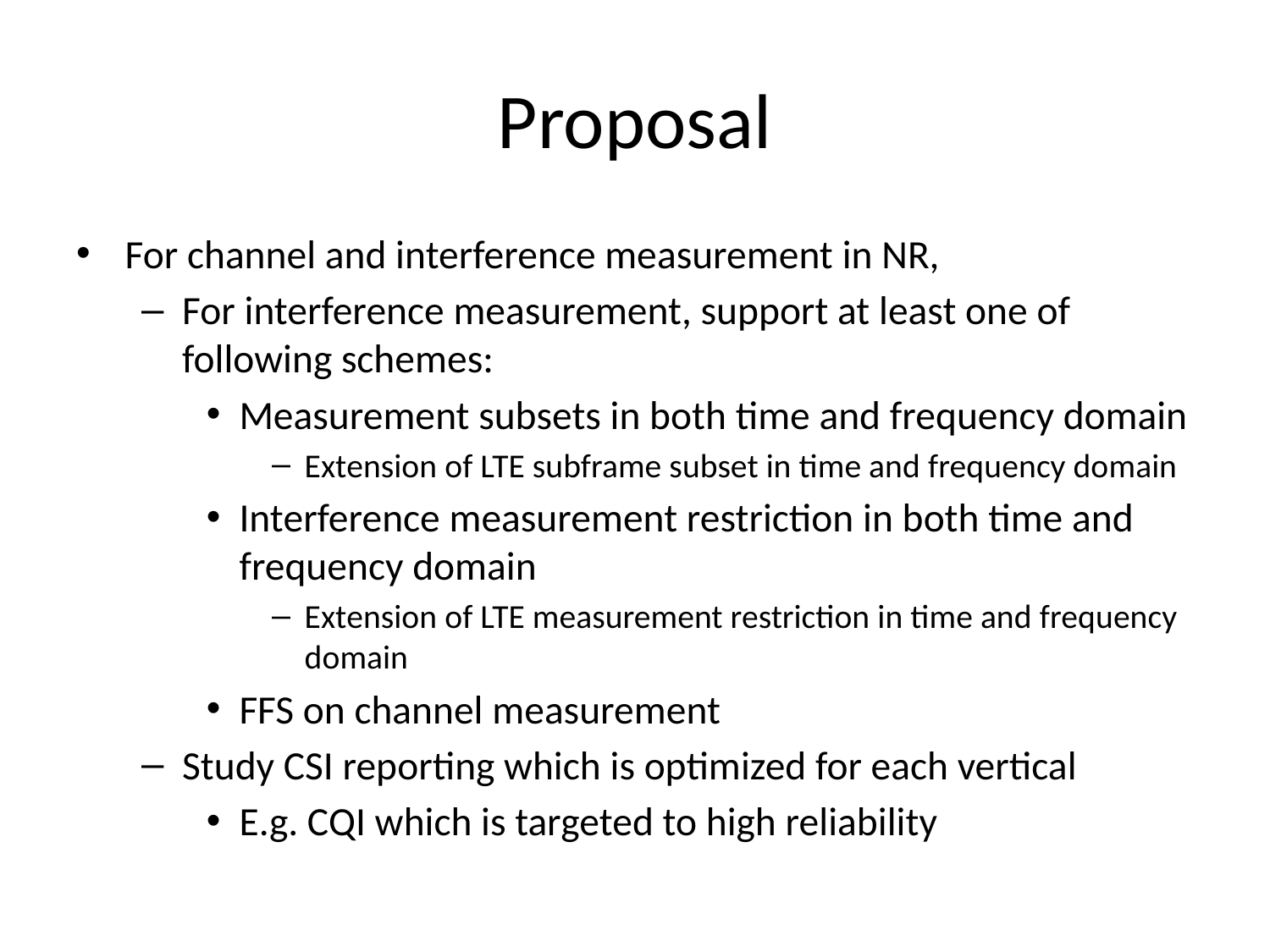

# Proposal
For channel and interference measurement in NR,
For interference measurement, support at least one of following schemes:
Measurement subsets in both time and frequency domain
Extension of LTE subframe subset in time and frequency domain
Interference measurement restriction in both time and frequency domain
Extension of LTE measurement restriction in time and frequency domain
FFS on channel measurement
Study CSI reporting which is optimized for each vertical
E.g. CQI which is targeted to high reliability